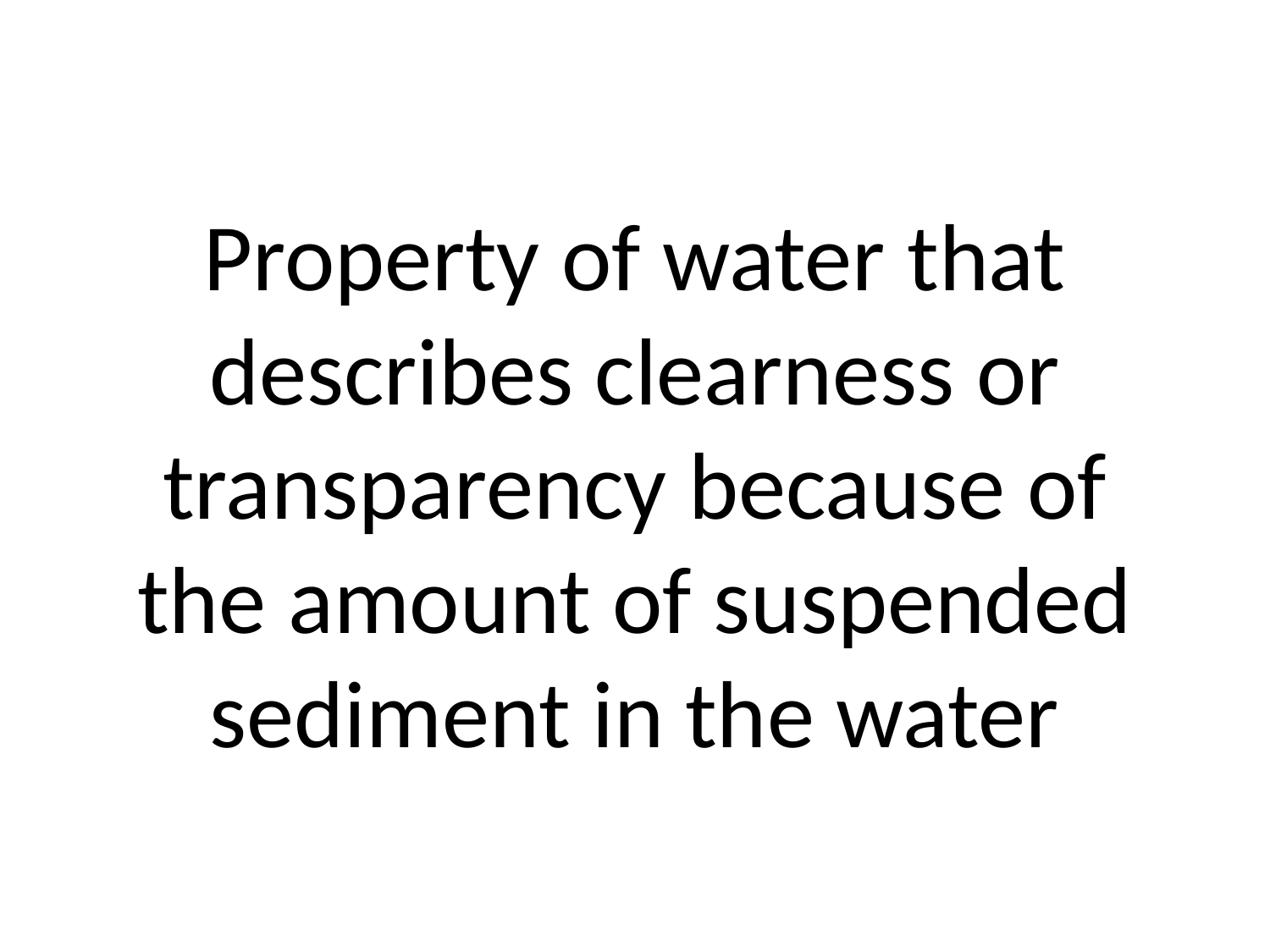

# Property of water that describes clearness or transparency because of the amount of suspended sediment in the water